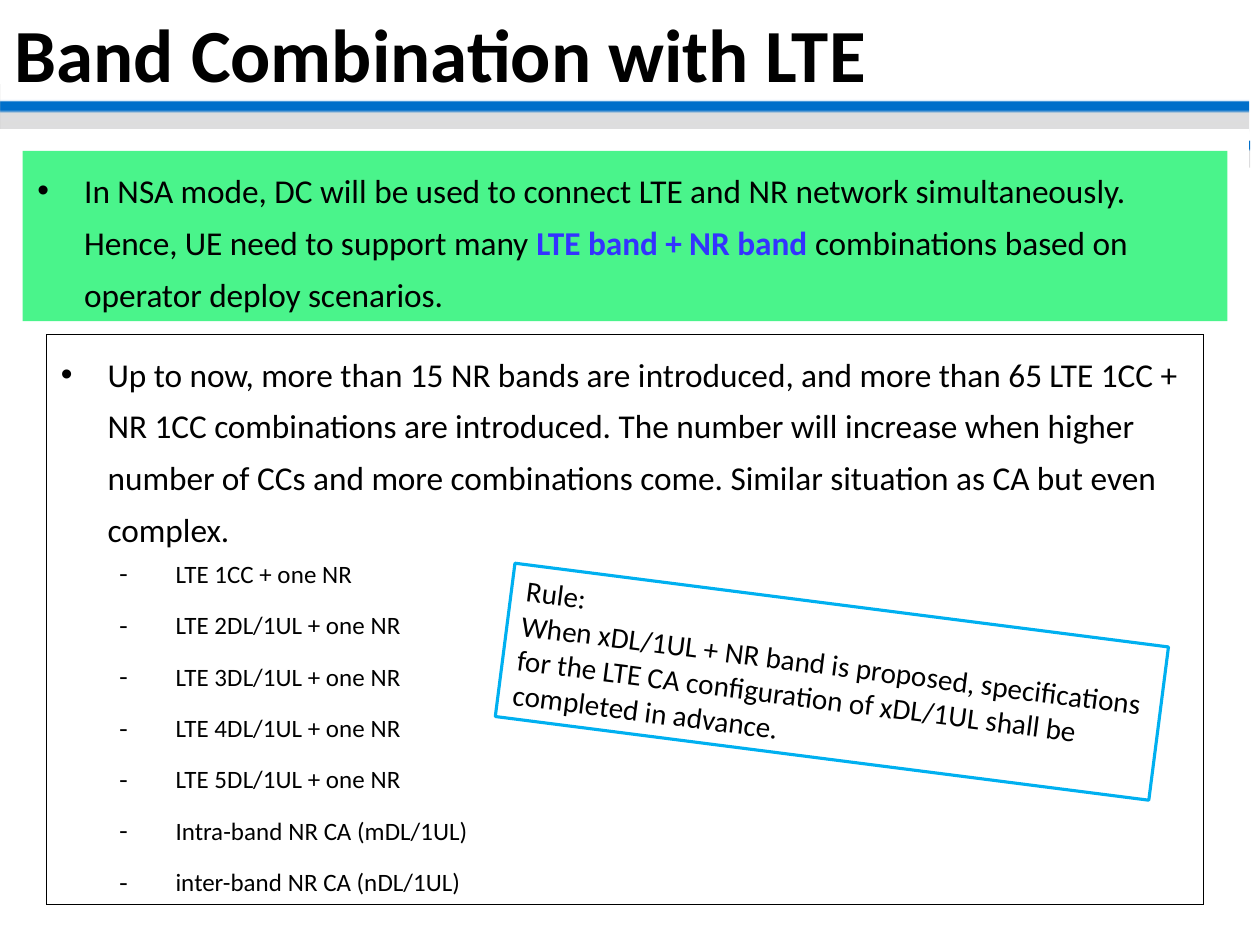

Band Combination with LTE
In NSA mode, DC will be used to connect LTE and NR network simultaneously. Hence, UE need to support many LTE band + NR band combinations based on operator deploy scenarios.
Up to now, more than 15 NR bands are introduced, and more than 65 LTE 1CC + NR 1CC combinations are introduced. The number will increase when higher number of CCs and more combinations come. Similar situation as CA but even complex.
LTE 1CC + one NR
LTE 2DL/1UL + one NR
LTE 3DL/1UL + one NR
LTE 4DL/1UL + one NR
LTE 5DL/1UL + one NR
Intra-band NR CA (mDL/1UL)
inter-band NR CA (nDL/1UL)
Rule:
When xDL/1UL + NR band is proposed, specifications for the LTE CA configuration of xDL/1UL shall be completed in advance.